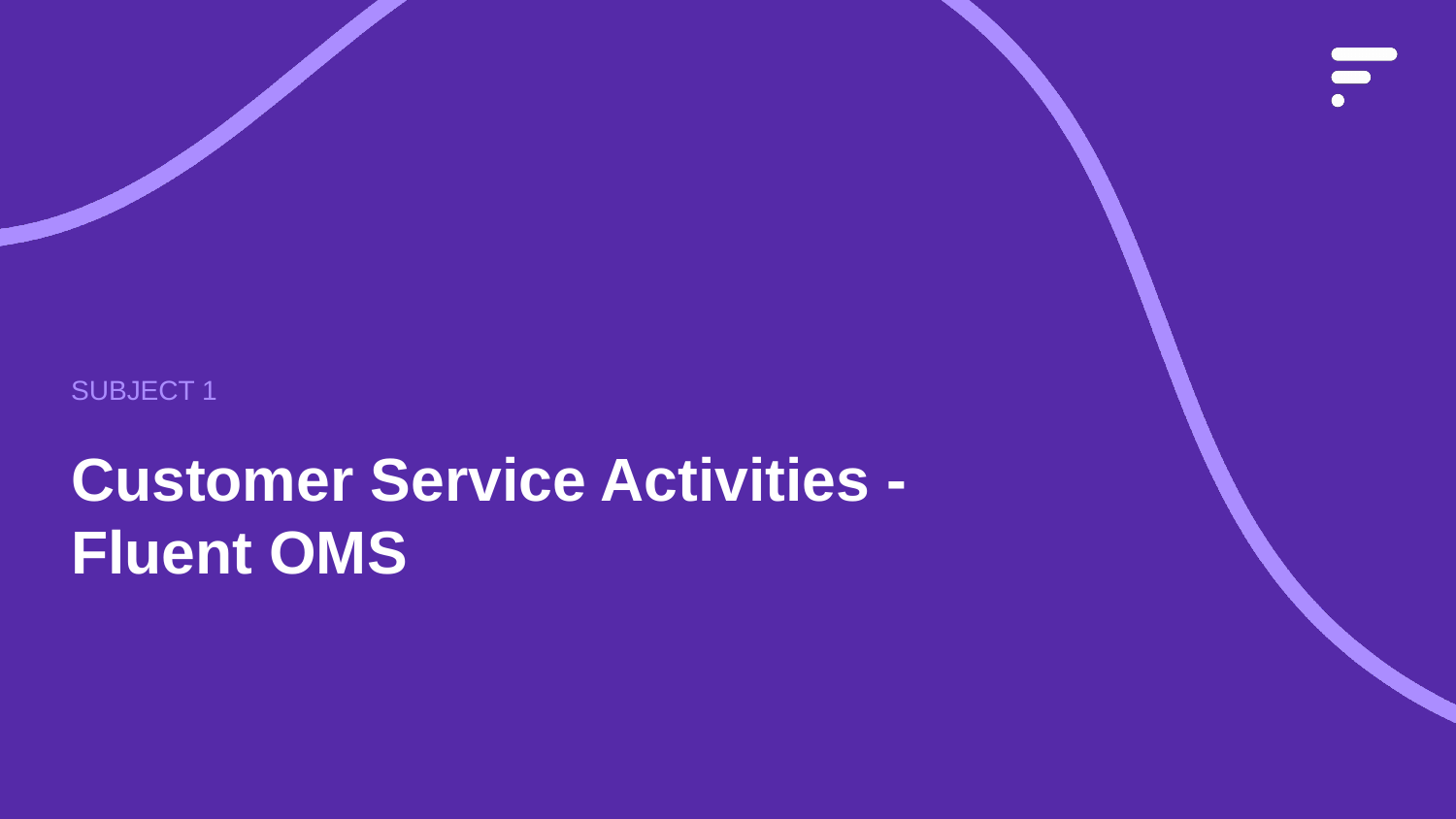

SUBJECT 1
Customer Service Activities -
Fluent OMS